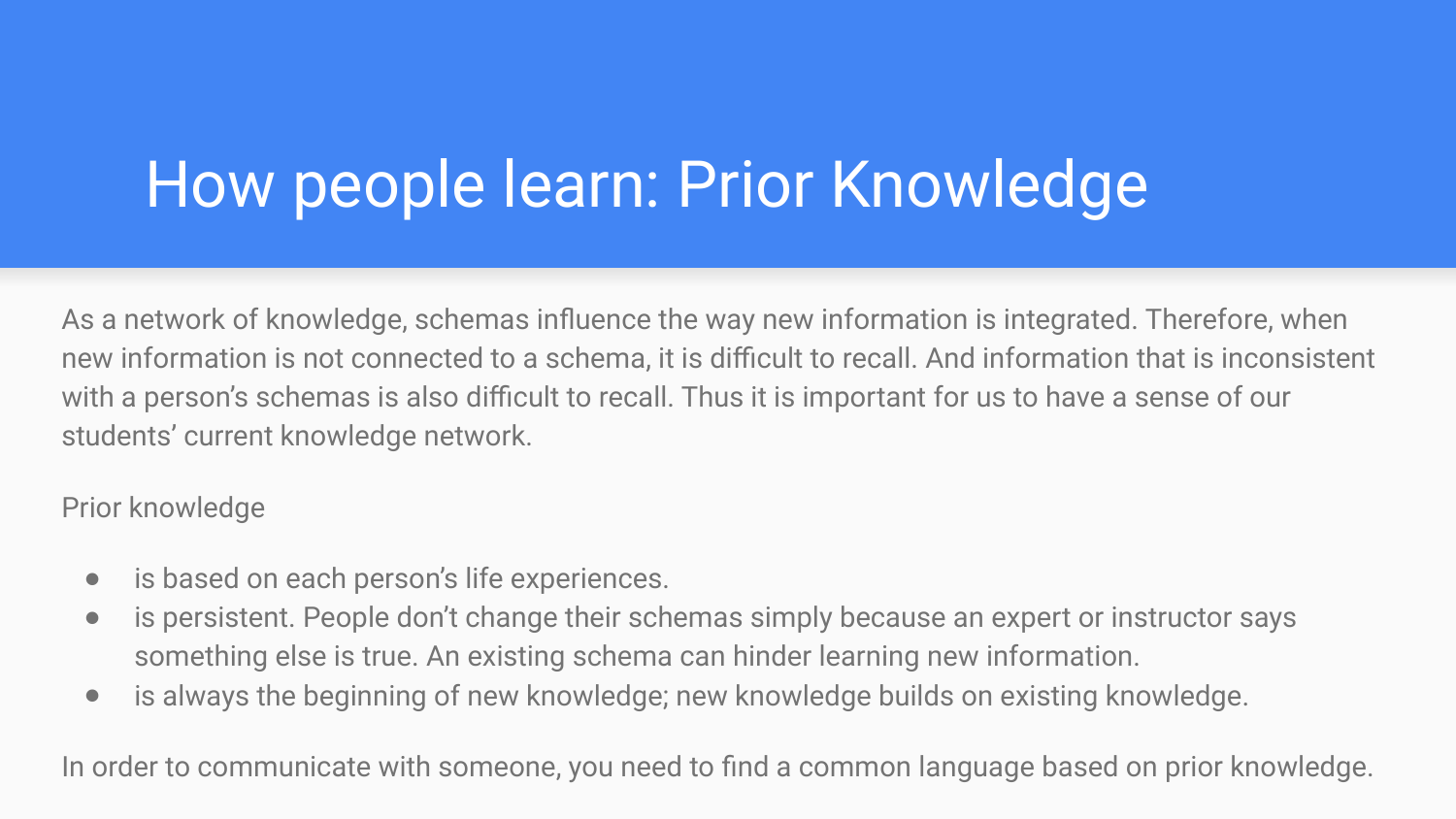

# How people learn: Prior Knowledge
As a network of knowledge, schemas influence the way new information is integrated. Therefore, when new information is not connected to a schema, it is difficult to recall. And information that is inconsistent with a person’s schemas is also difficult to recall. Thus it is important for us to have a sense of our students’ current knowledge network.
Prior knowledge
is based on each person’s life experiences.
is persistent. People don’t change their schemas simply because an expert or instructor says something else is true. An existing schema can hinder learning new information.
is always the beginning of new knowledge; new knowledge builds on existing knowledge.
In order to communicate with someone, you need to find a common language based on prior knowledge.